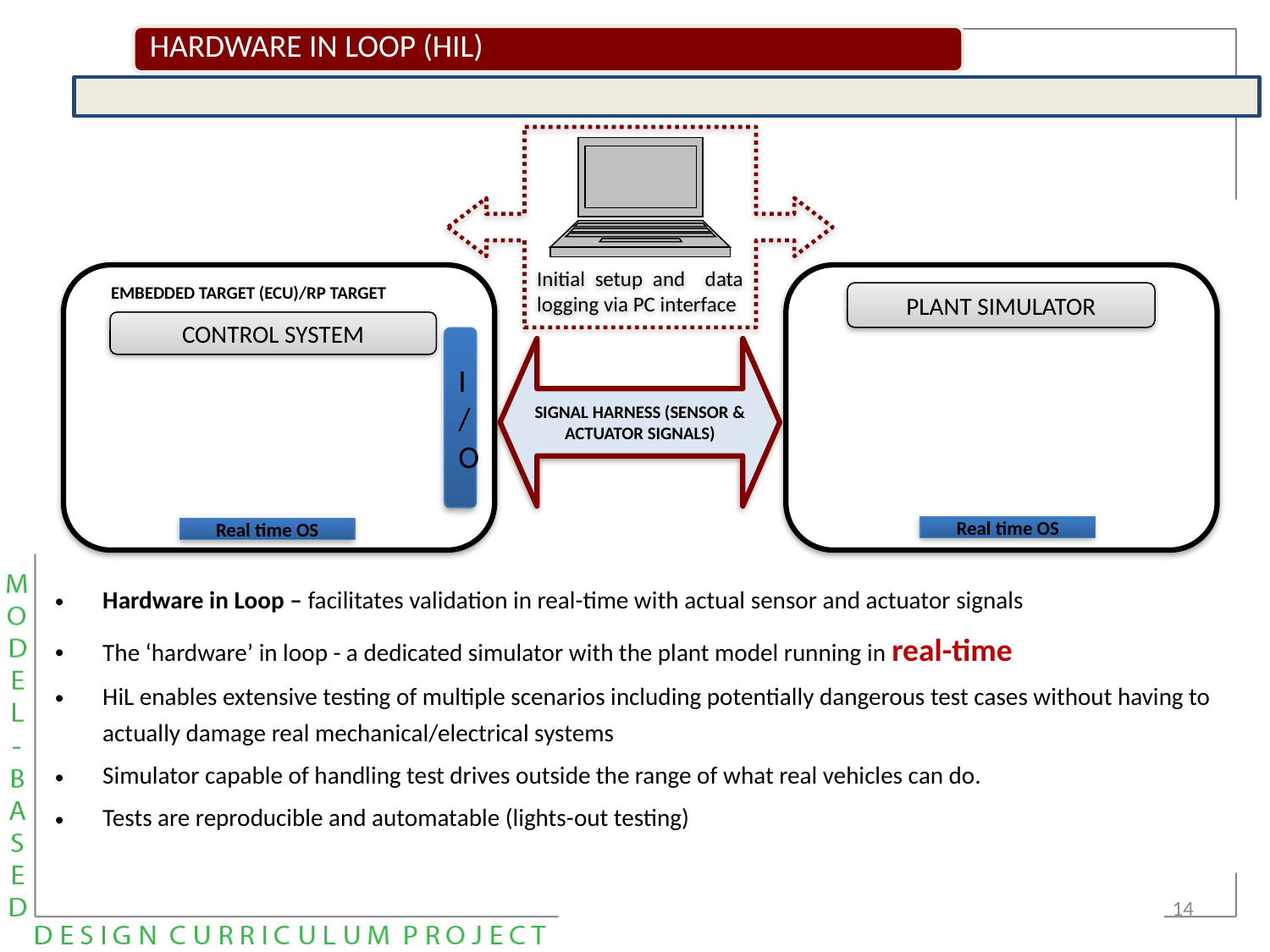

Hardware in Loop (HiL)

Initial setup and  data logging via PC interface

Real time OS
Real time OS
Embedded Target (ECU)/RP Target
Signal Harness (Sensor & Actuator signals)
Control System
Plant Simulator
I/O

Hardware in Loop – facilitates validation in real-time with actual sensor and actuator signals
The ‘hardware’ in loop - a dedicated simulator with the plant model running in real-time
HiL enables extensive testing of multiple scenarios including potentially dangerous test cases without having to actually damage real mechanical/electrical systems
Simulator capable of handling test drives outside the range of what real vehicles can do.
Tests are reproducible and automatable (lights-out testing)

14